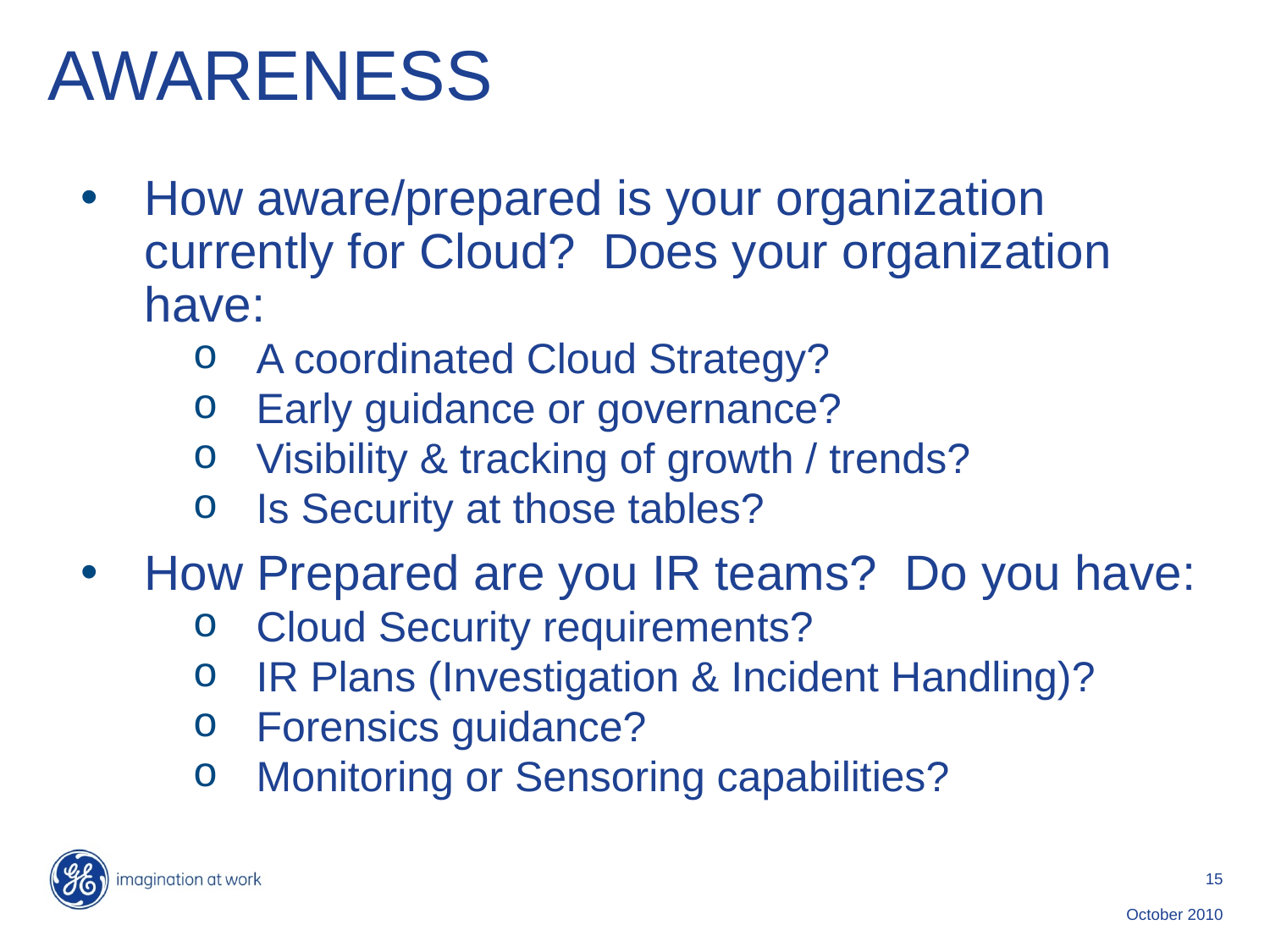

# AWARENESS
How aware/prepared is your organization currently for Cloud?  Does your organization have:
A coordinated Cloud Strategy?
Early guidance or governance?
Visibility & tracking of growth / trends?
Is Security at those tables?
How Prepared are you IR teams?  Do you have:
Cloud Security requirements?
IR Plans (Investigation & Incident Handling)?
Forensics guidance?
Monitoring or Sensoring capabilities?
15

October 2010